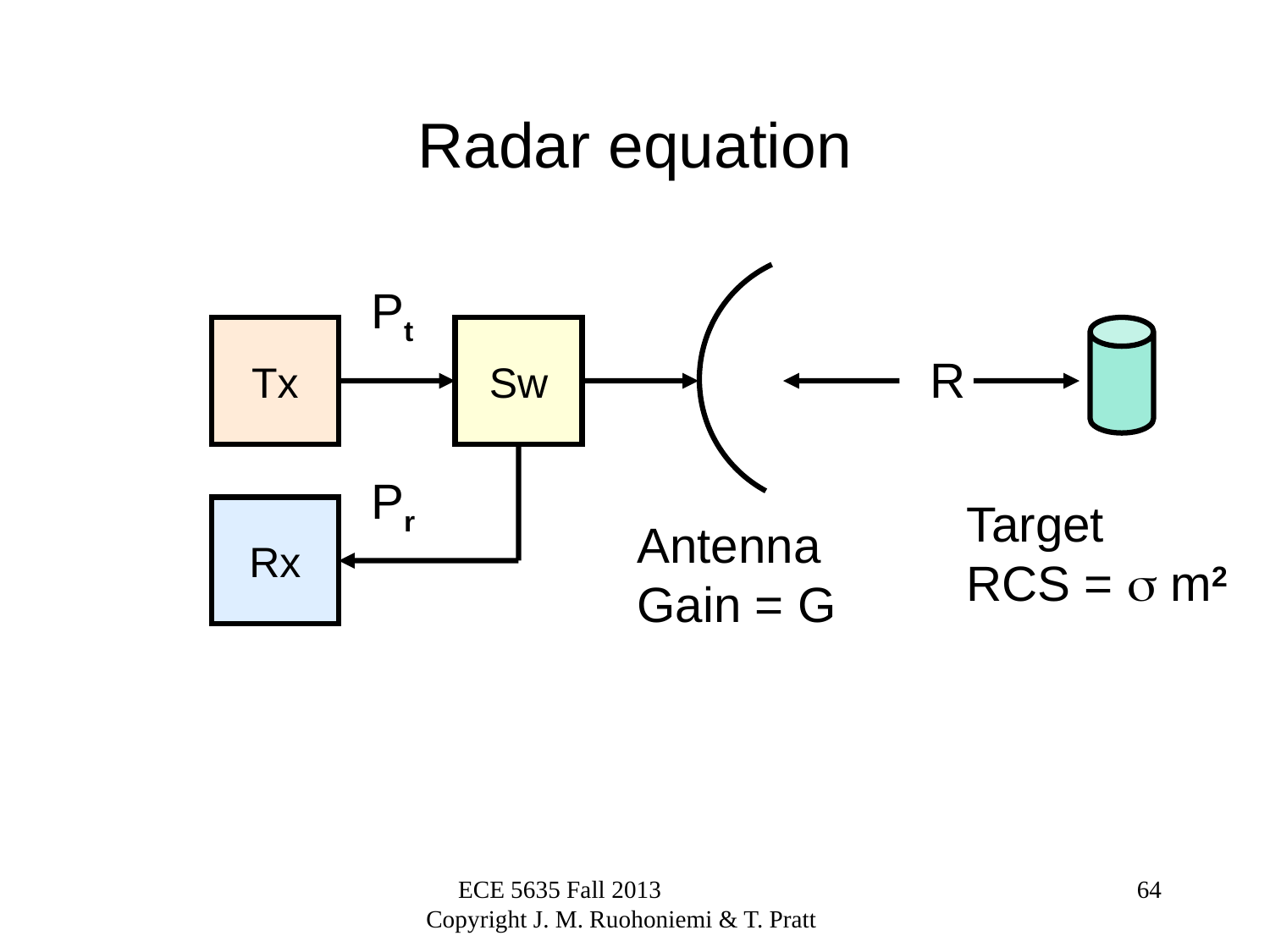

Radar equation

Pt
Tx
Sw

R

Pr
Target
RCS = σ m2
Rx
Antenna
Gain = G

ECE 5635 Fall 2013                      Copyright J. M. Ruohoniemi & T. Pratt
64